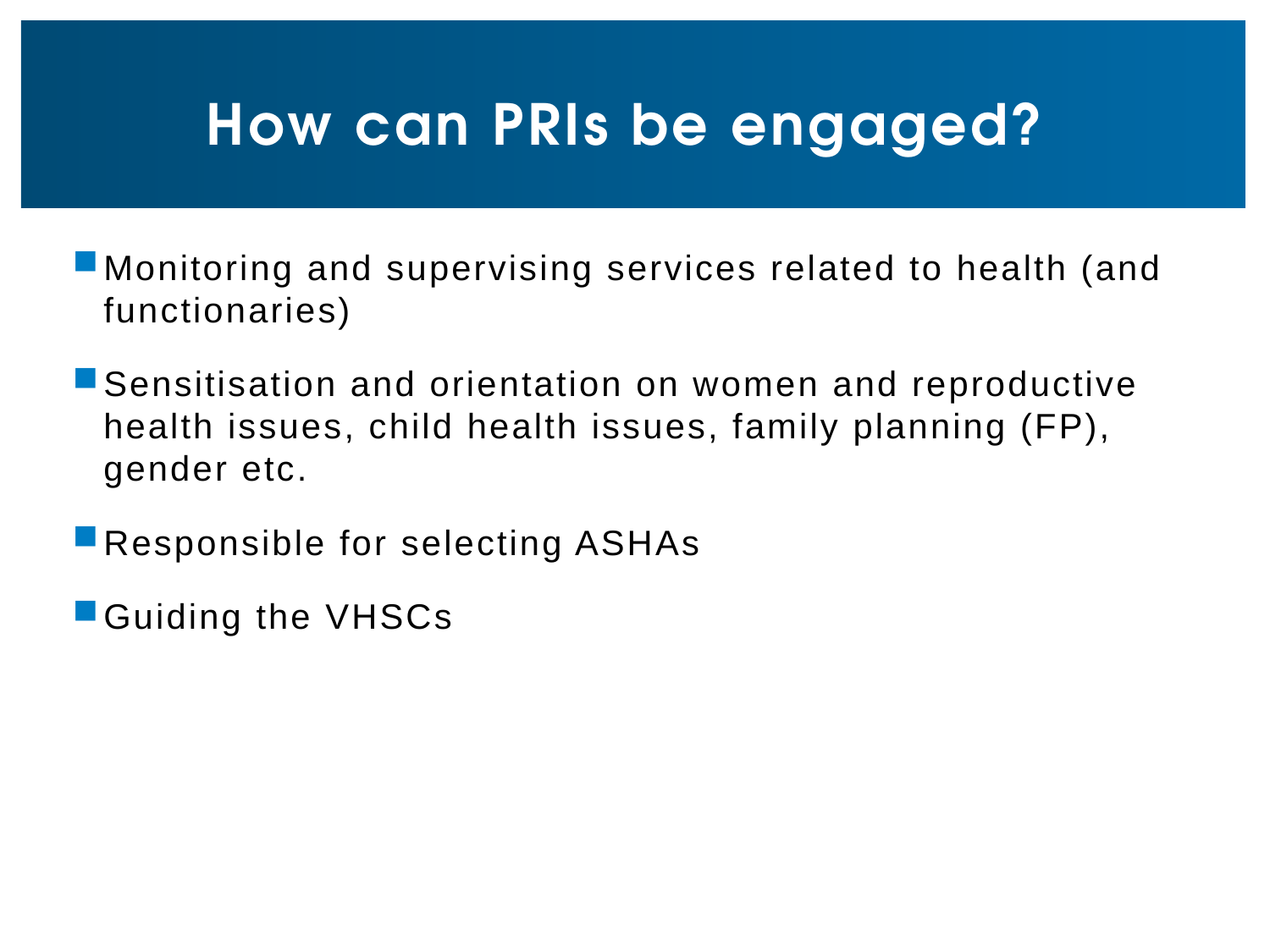

# How can PRIs be engaged?
Monitoring and supervising services related to health (and functionaries)
Sensitisation and orientation on women and reproductive health issues, child health issues, family planning (FP), gender etc.
Responsible for selecting ASHAs
Guiding the VHSCs